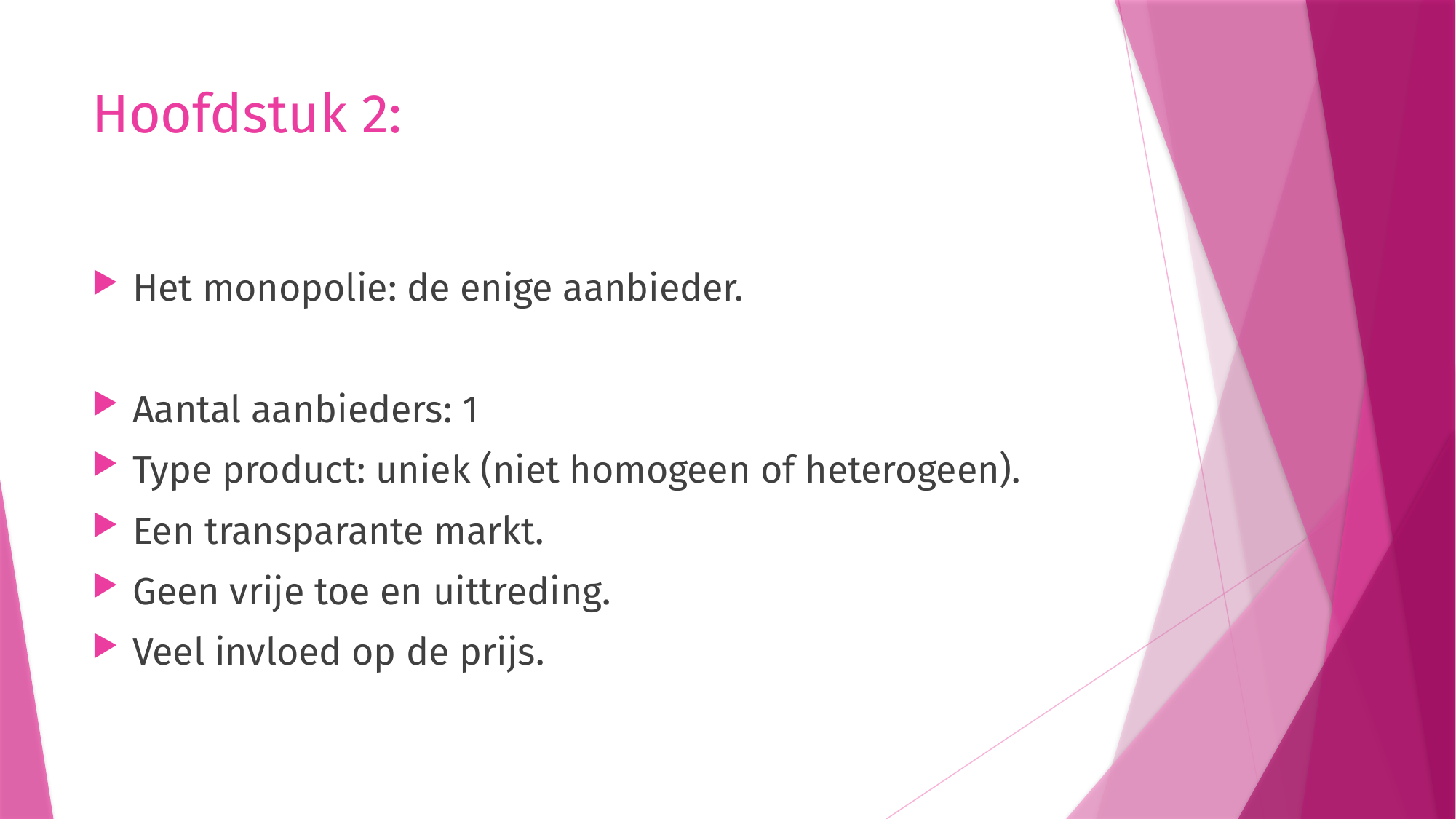

# Hoofdstuk 2:
Het monopolie: de enige aanbieder.

Aantal aanbieders: 1
Type product: uniek (niet homogeen of heterogeen).
Een transparante markt.
Geen vrije toe en uittreding.
Veel invloed op de prijs.